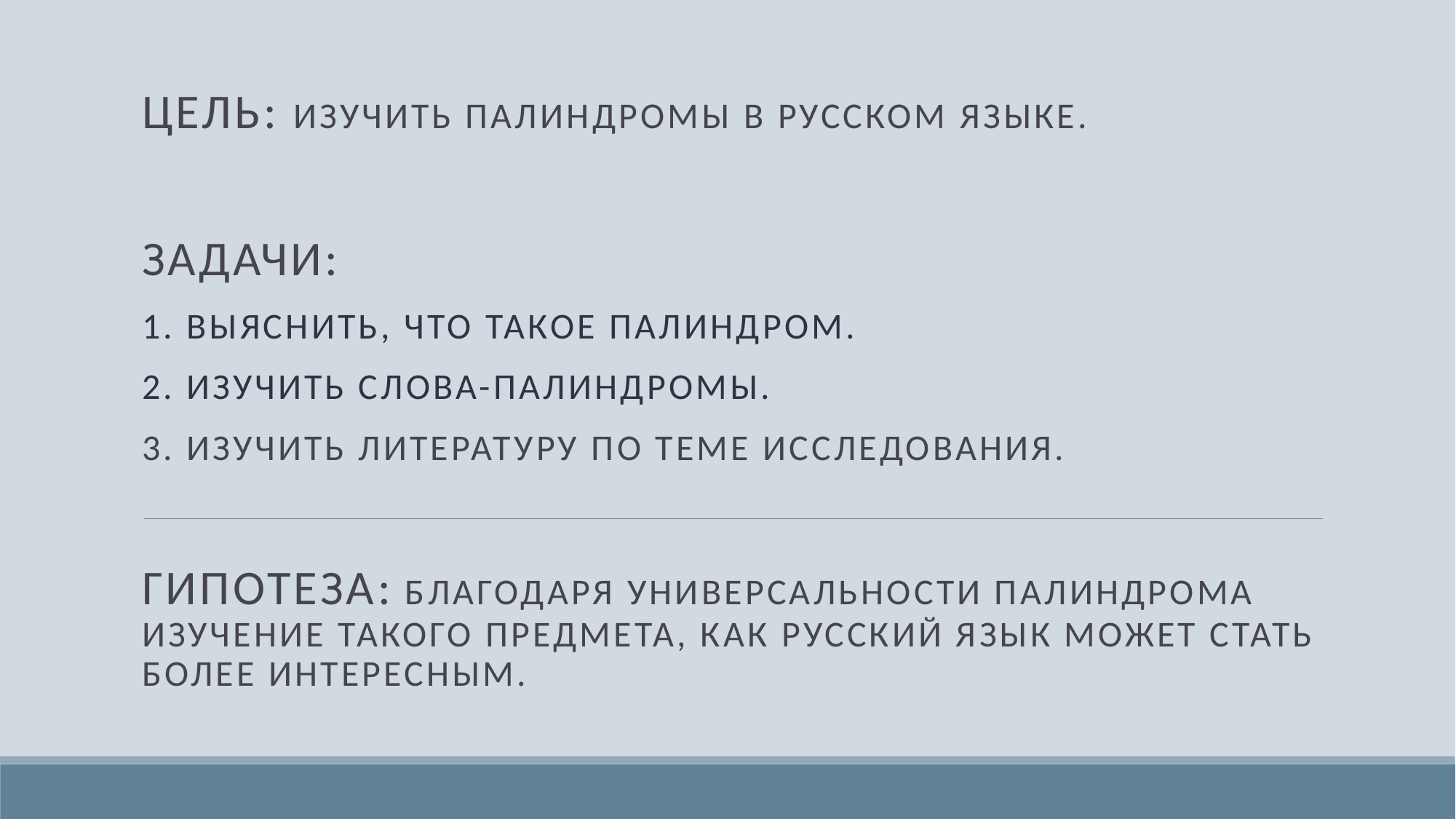

#
Цель: изучить палиндромы в русском языке.

Задачи:
1. Выяснить, что такое палиндром.
2. Изучить слова-палиндромы.
3. Изучить литературу по теме исследования.

Гипотеза: Благодаря универсальности палиндрома изучение такого предмета, как русский язык может стать более интересным.